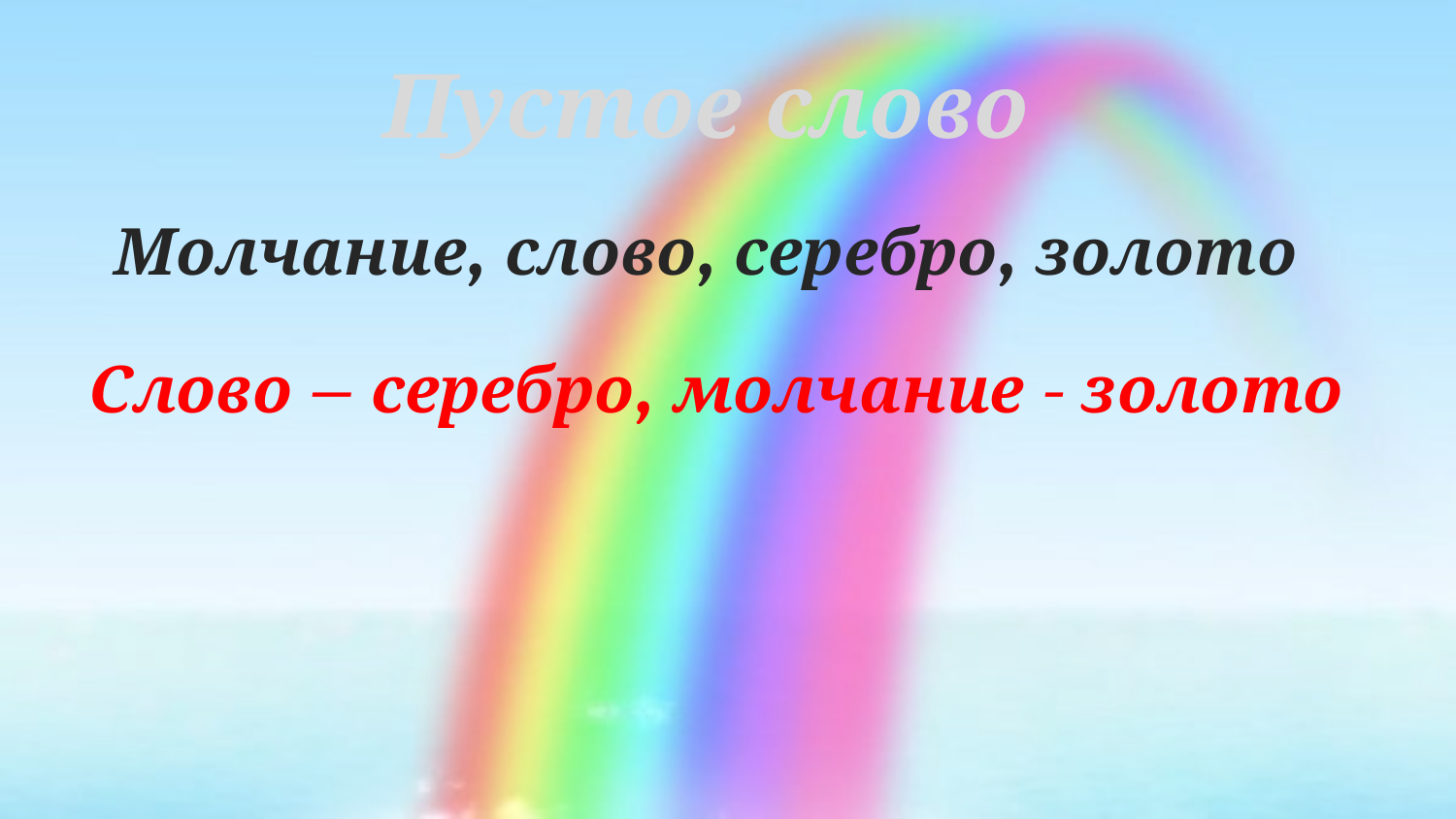

#
Пустое слово
Молчание, слово, серебро, золото

Слово – серебро, молчание - золото